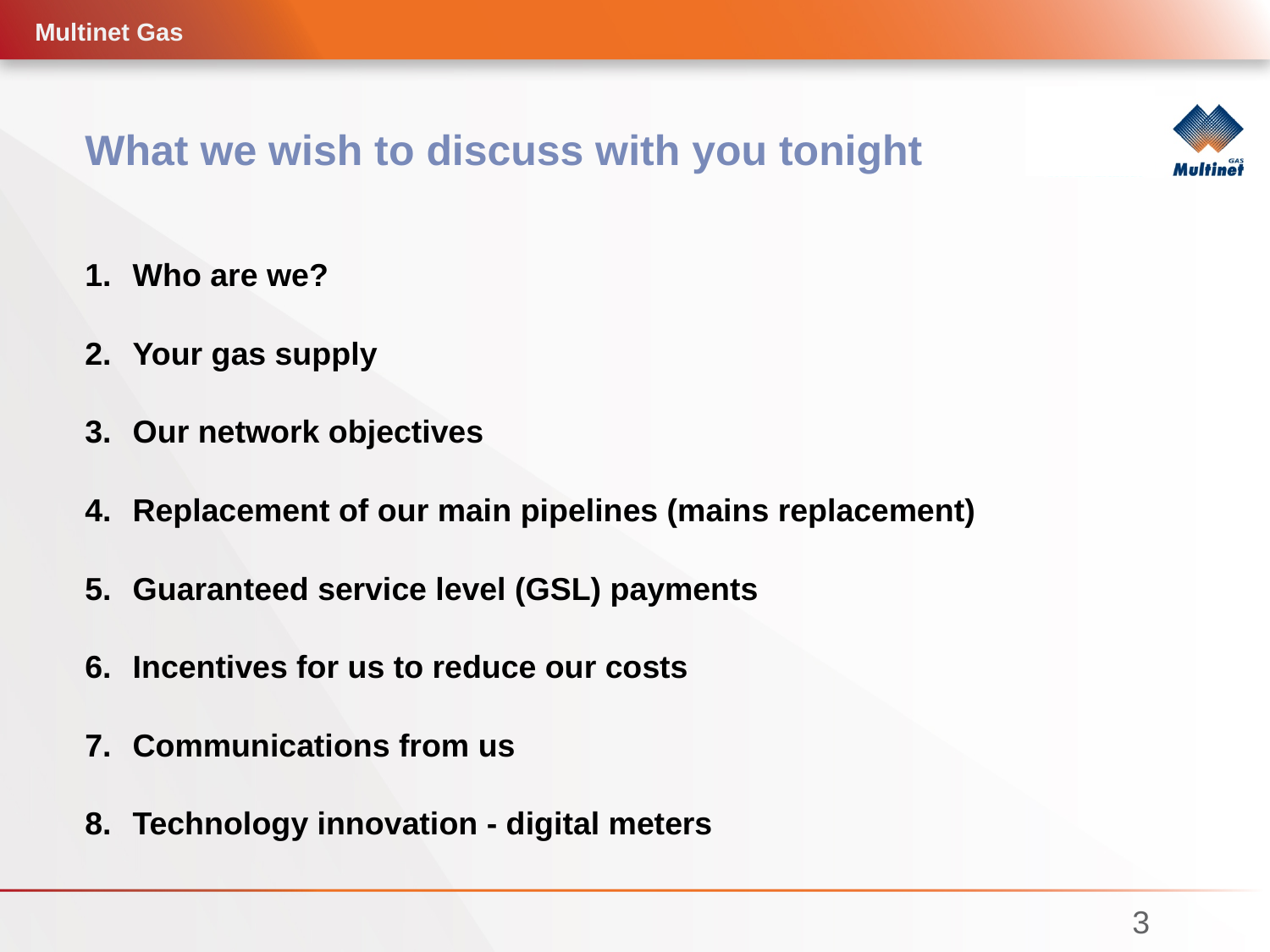

Multinet Gas

# What we wish to discuss with you tonight
Who are we?
Your gas supply
Our network objectives
Replacement of our main pipelines (mains replacement)
Guaranteed service level (GSL) payments
Incentives for us to reduce our costs
Communications from us
Technology innovation - digital meters

3